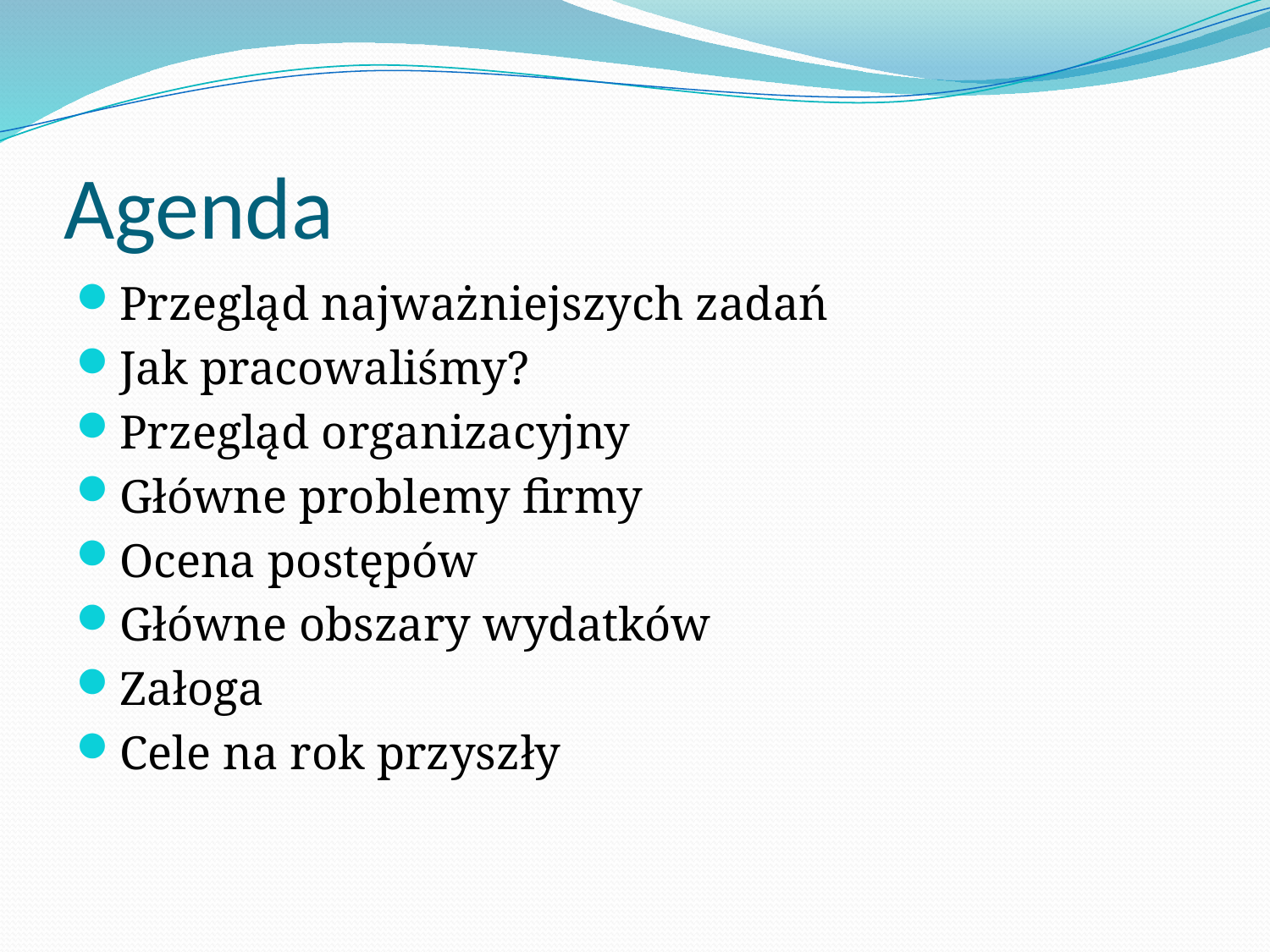

# Agenda
Przegląd najważniejszych zadań
Jak pracowaliśmy?
Przegląd organizacyjny
Główne problemy firmy
Ocena postępów
Główne obszary wydatków
Załoga
Cele na rok przyszły